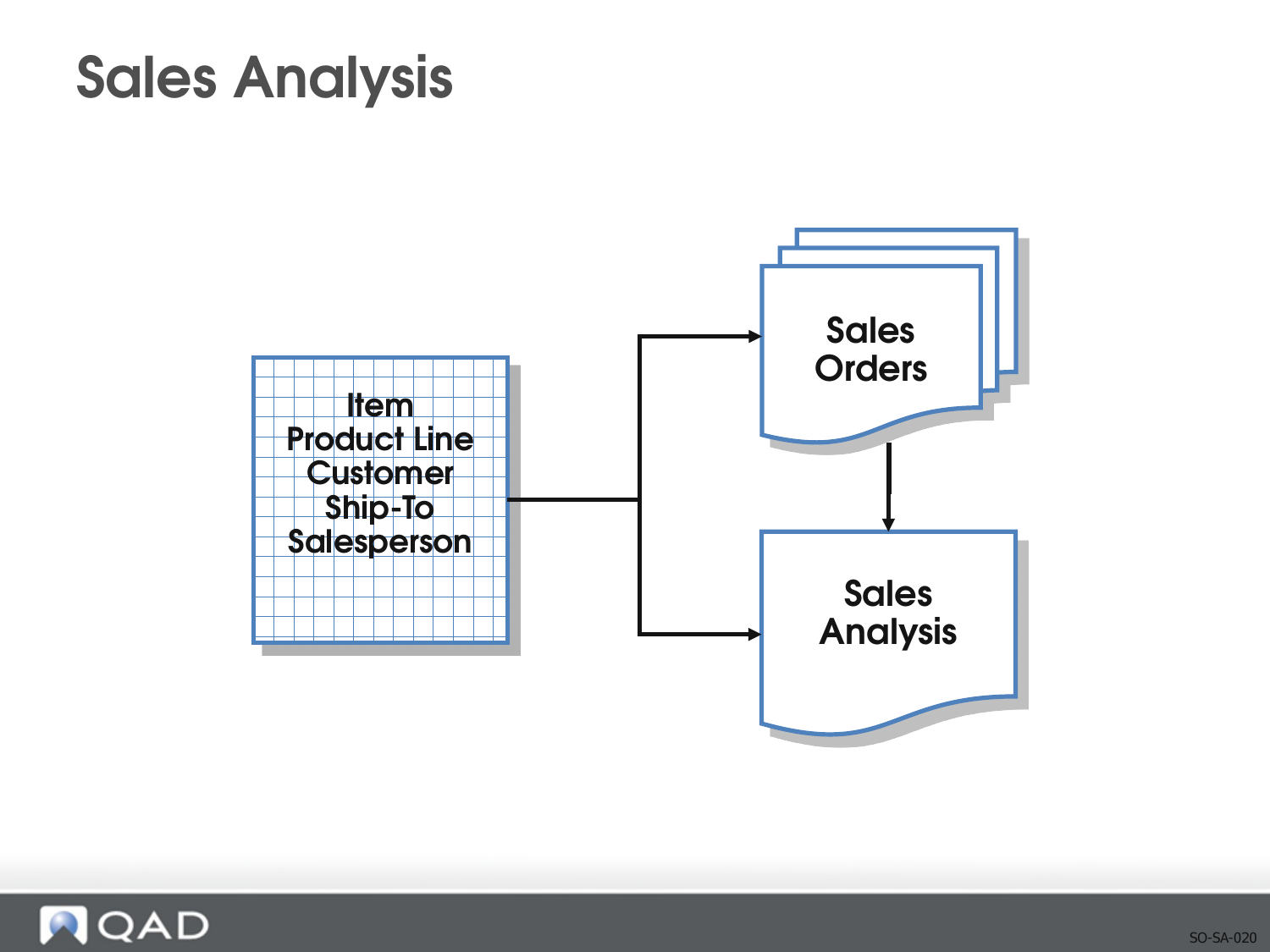

# Sales Analysis
Sales
Orders
Item
Product Line
Customer
Ship-To
Salesperson
Sales
Analysis
SO-SA-020